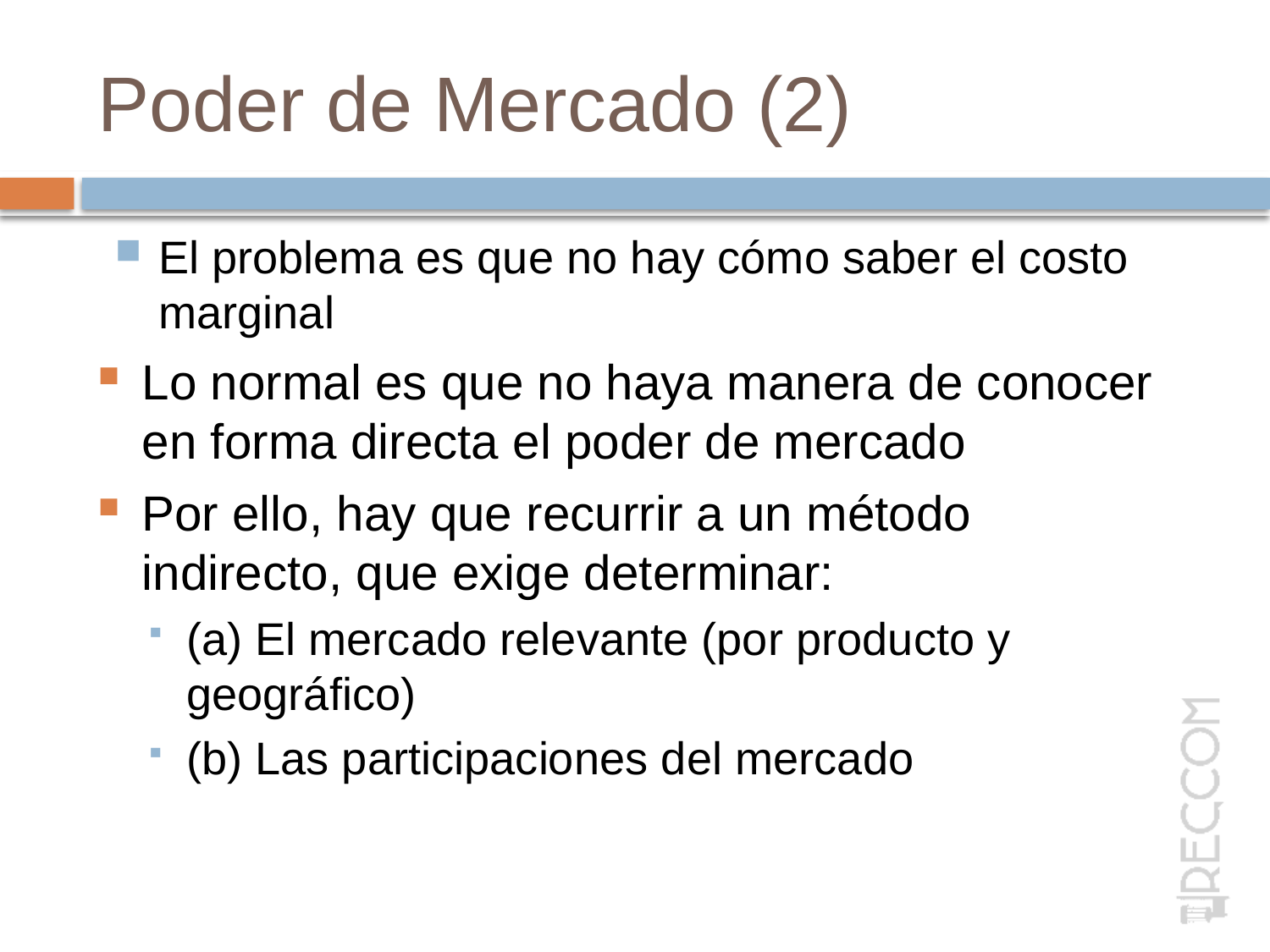

# Poder de Mercado (2)
El problema es que no hay cómo saber el costo marginal
Lo normal es que no haya manera de conocer en forma directa el poder de mercado
Por ello, hay que recurrir a un método indirecto, que exige determinar:
(a) El mercado relevante (por producto y geográfico)
(b) Las participaciones del mercado